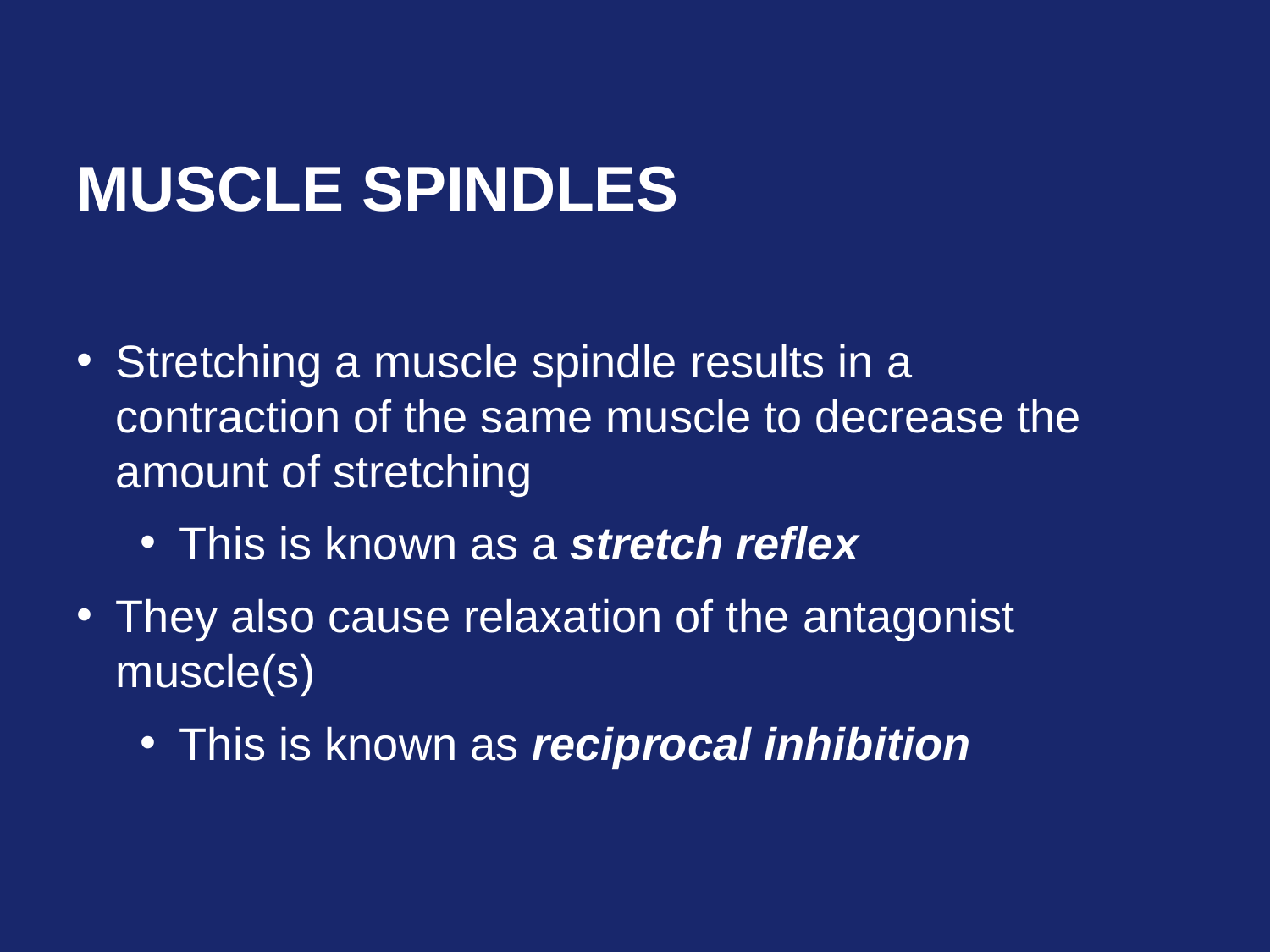

# Muscle Spindles
Stretching a muscle spindle results in a contraction of the same muscle to decrease the amount of stretching
This is known as a stretch reflex
They also cause relaxation of the antagonist muscle(s)
This is known as reciprocal inhibition